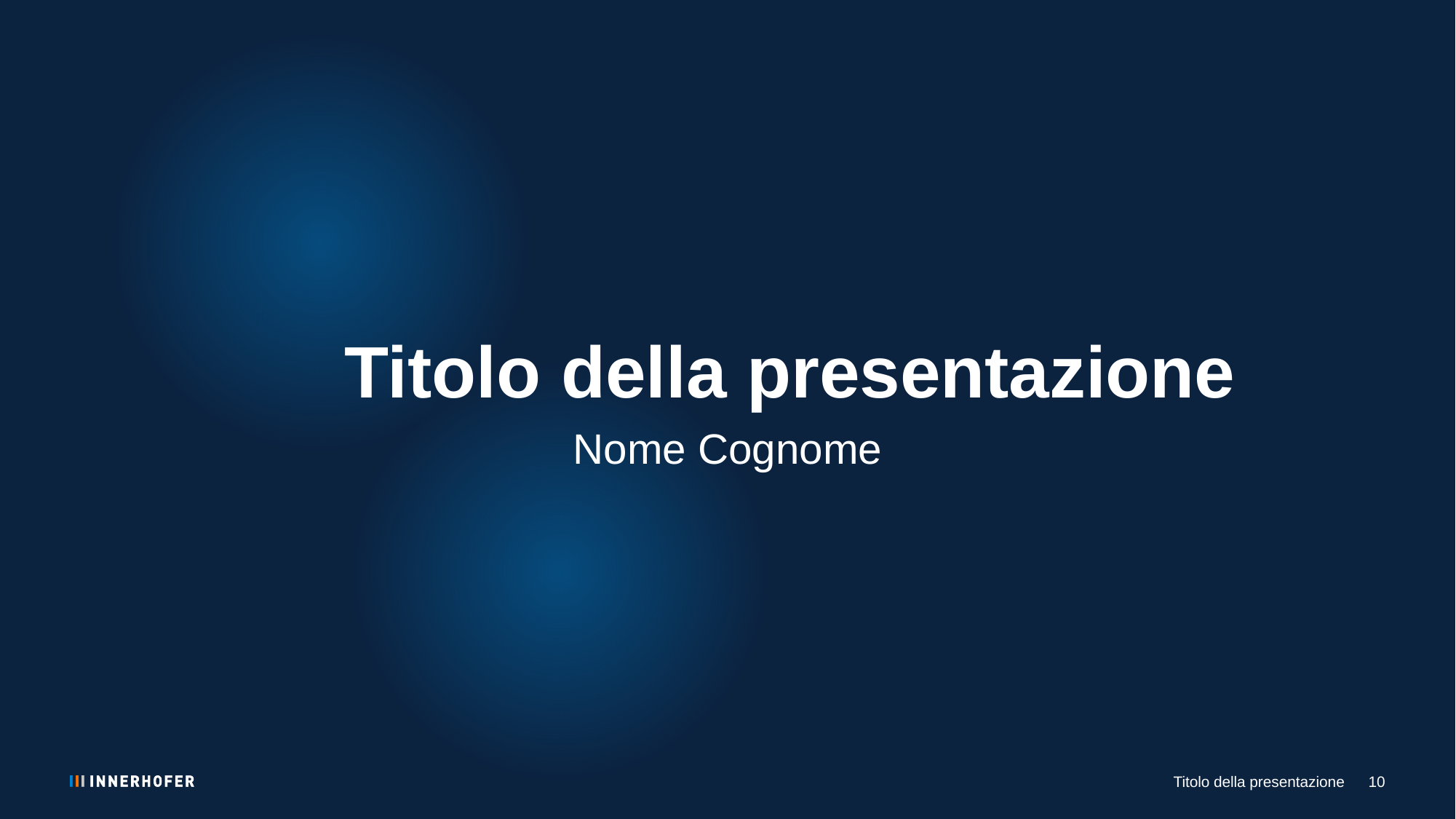

Titolo della presentazione
Nome Cognome
Titolo della presentazione
10